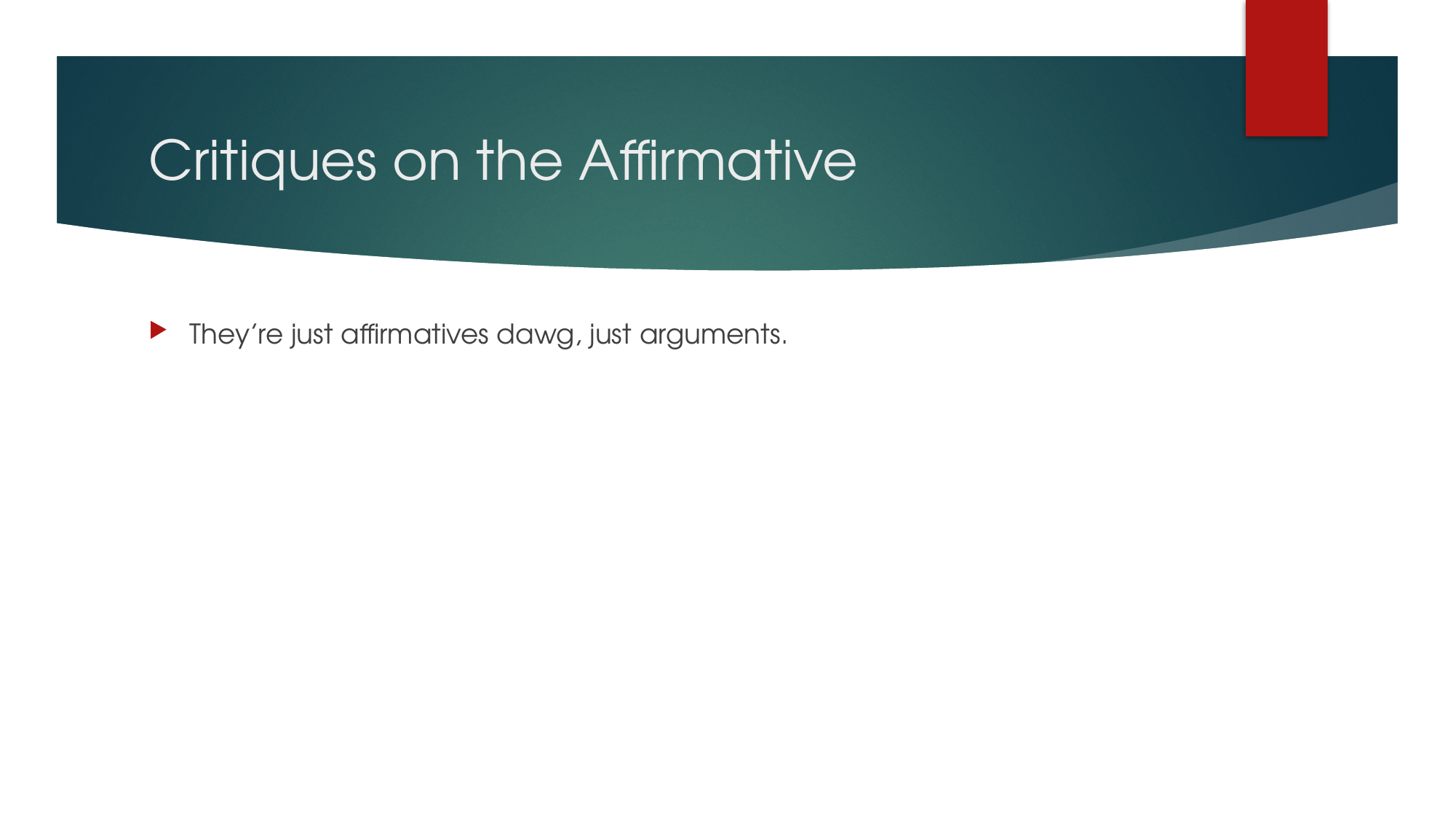

# Critiques on the Affirmative
They’re just affirmatives dawg, just arguments.